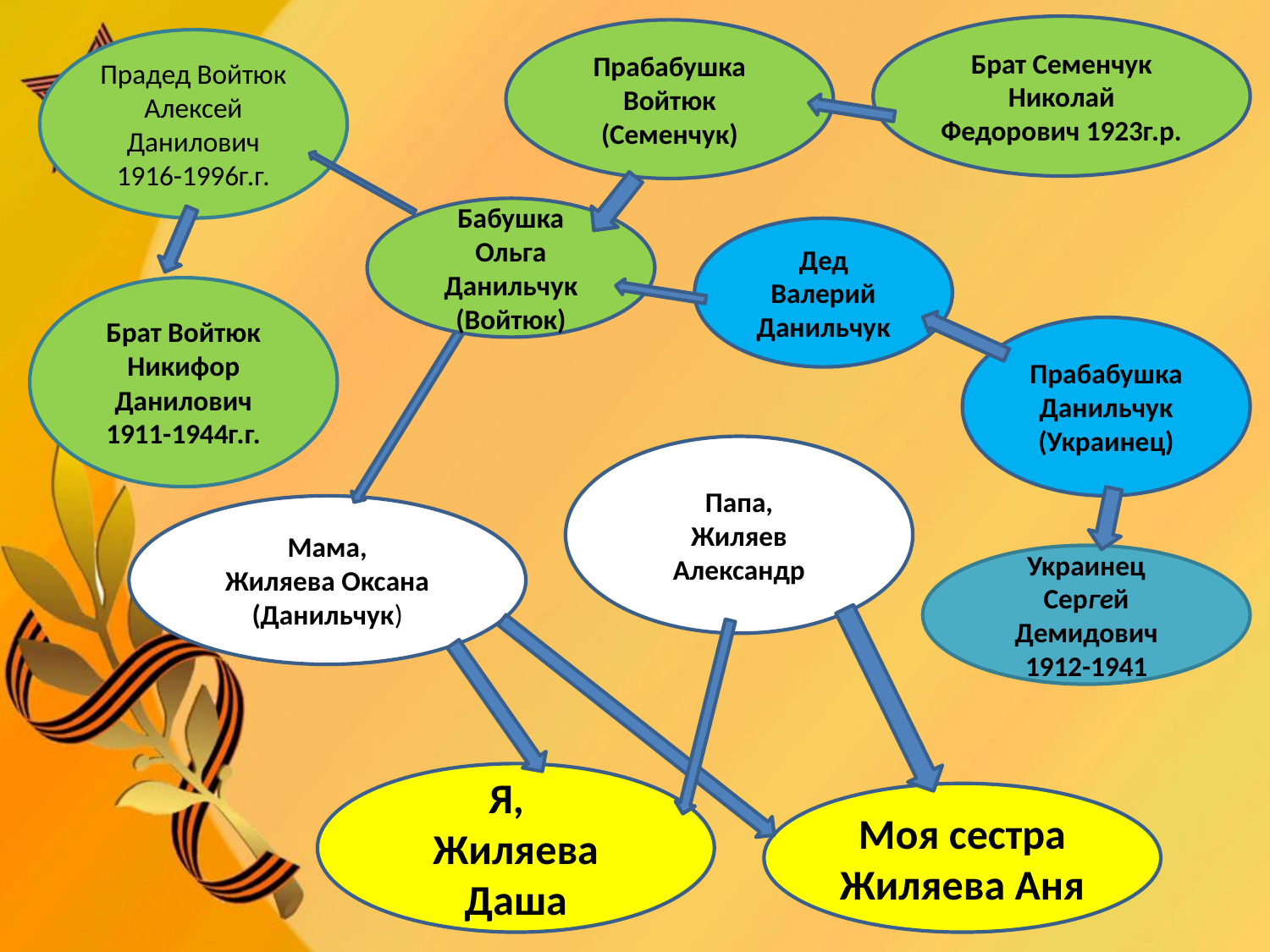

Брат Семенчук Николай Федорович 1923г.р.
Прабабушка Войтюк (Семенчук)
Прадед Войтюк Алексей Данилович 1916-1996г.г.

Бабушка Ольга Данильчук (Войтюк)
Дед Валерий Данильчук

Брат Войтюк Никифор Данилович 1911-1944г.г.

Прабабушка Данильчук (Украинец)

Папа,
Жиляев Александр
Мама,
Жиляева Оксана (Данильчук)

Украинец Сергей Демидович 1912-1941

Я,
Жиляева
Даша
Моя сестра Жиляева Аня